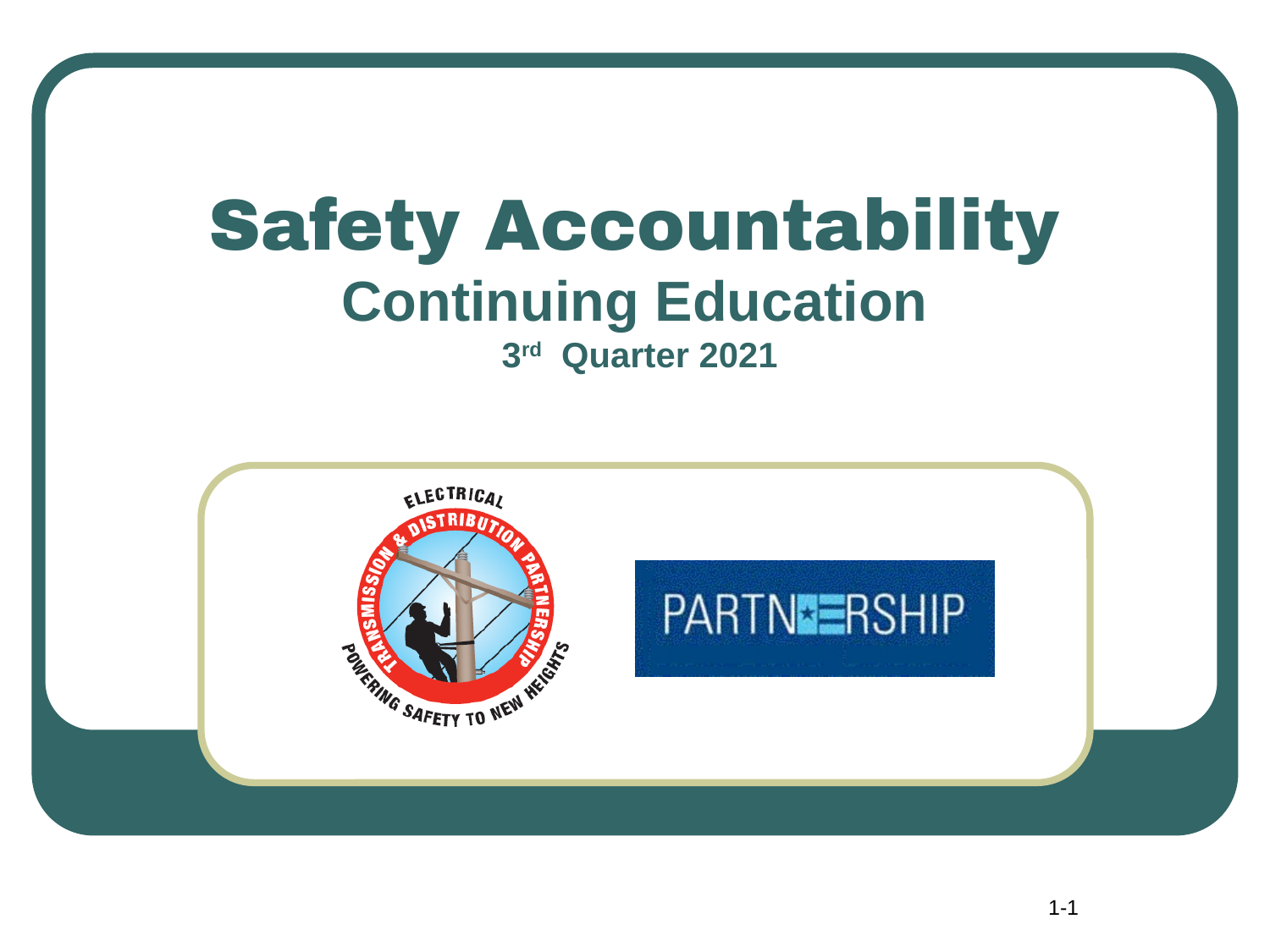

# Safety Accountability Continuing Education 3rd  Quarter 2021
1-1